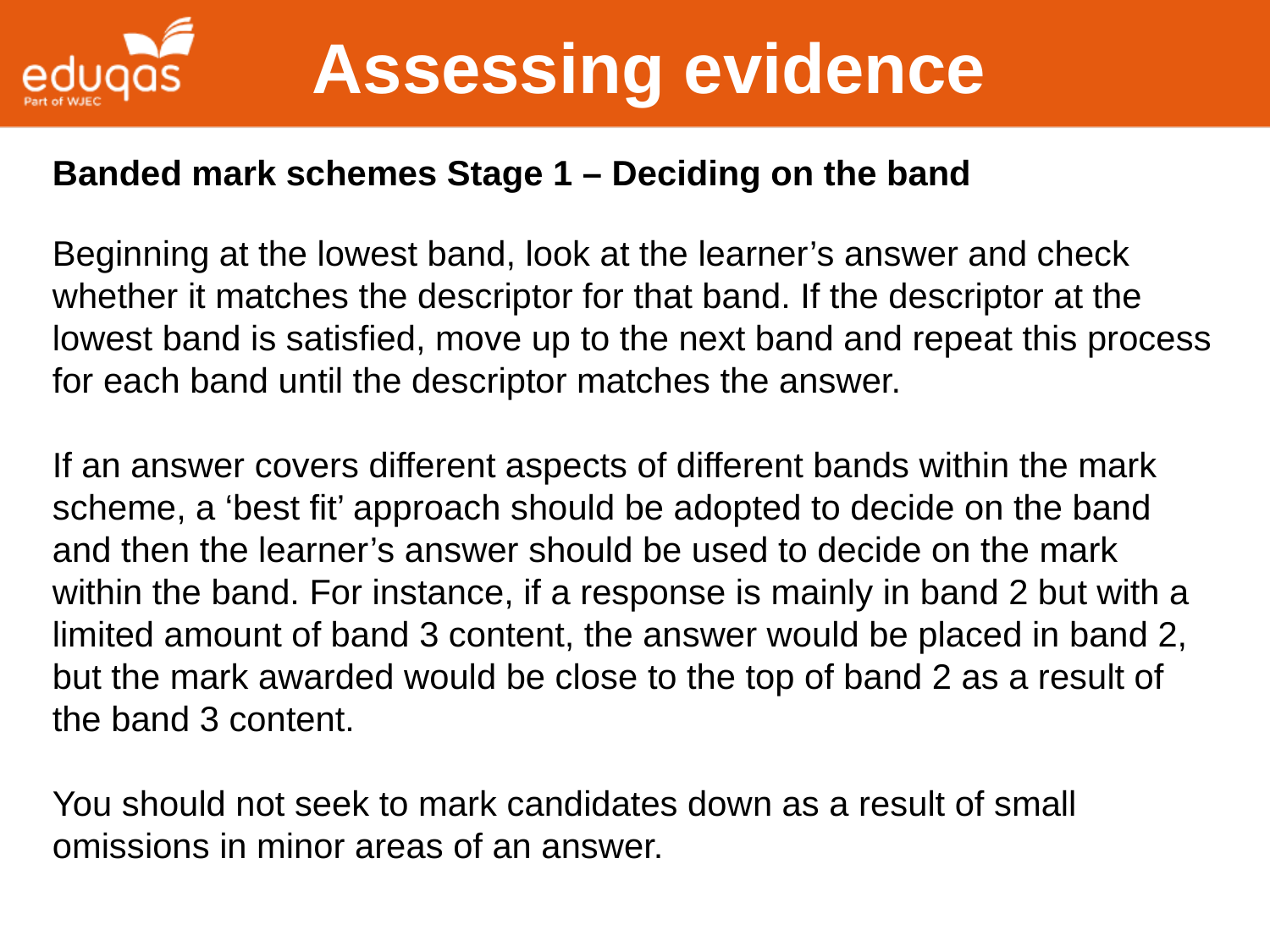

Assessing evidence
Banded mark schemes Stage 1 – Deciding on the band

Beginning at the lowest band, look at the learner’s answer and check whether it matches the descriptor for that band. If the descriptor at the lowest band is satisfied, move up to the next band and repeat this process for each band until the descriptor matches the answer.

If an answer covers different aspects of different bands within the mark scheme, a ‘best fit’ approach should be adopted to decide on the band and then the learner’s answer should be used to decide on the mark within the band. For instance, if a response is mainly in band 2 but with a limited amount of band 3 content, the answer would be placed in band 2, but the mark awarded would be close to the top of band 2 as a result of the band 3 content.

You should not seek to mark candidates down as a result of small omissions in minor areas of an answer.